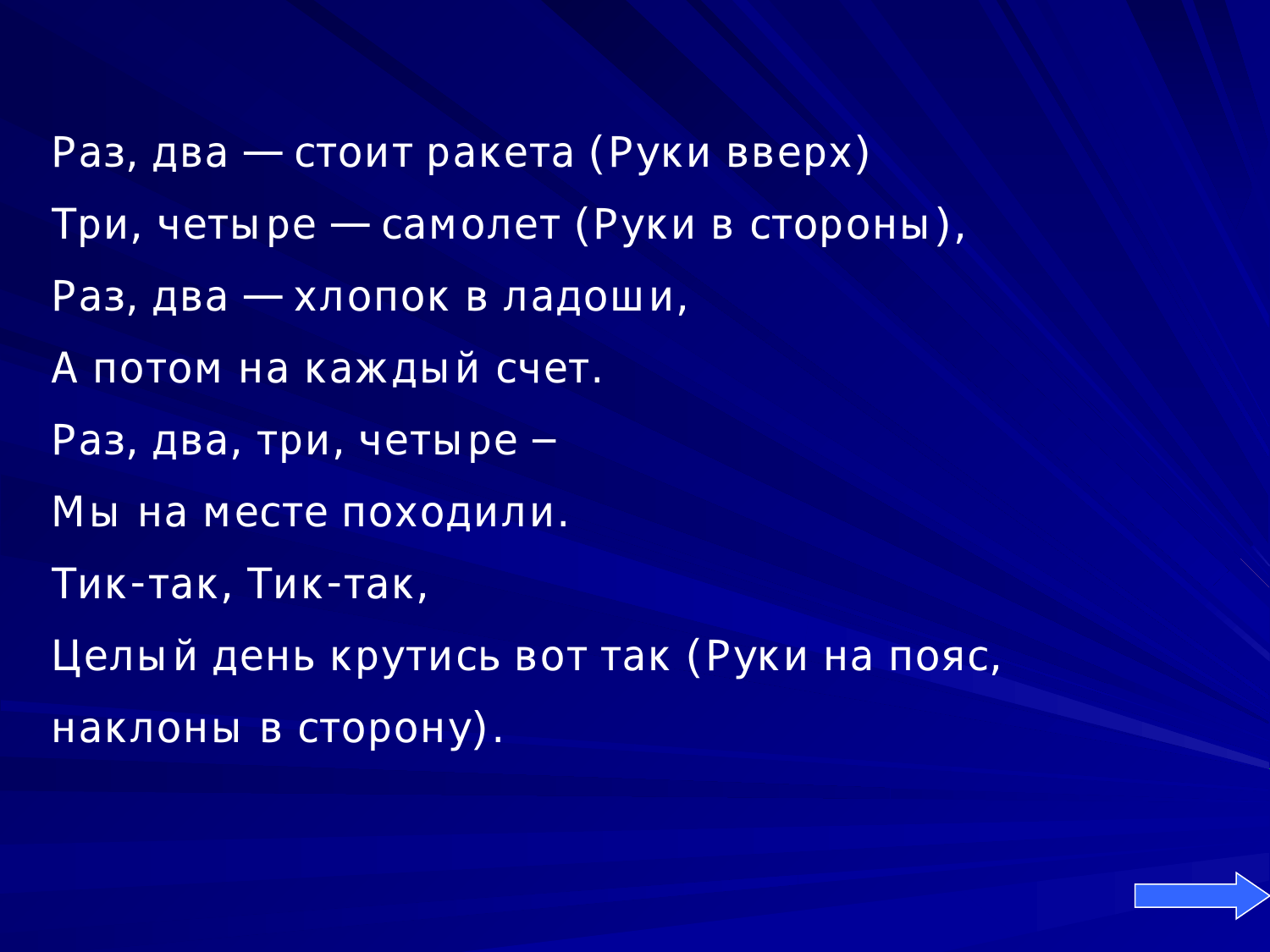

Раз, два — стоит ракета (Руки вверх)
Три, четыре — самолет (Руки в стороны),
Раз, два — хлопок в ладоши,
А потом на каждый счет.
Раз, два, три, четыре –
Мы на месте походили.
Тик-так, Тик-так,
Целый день крутись вот так (Руки на пояс,
наклоны в сторону).